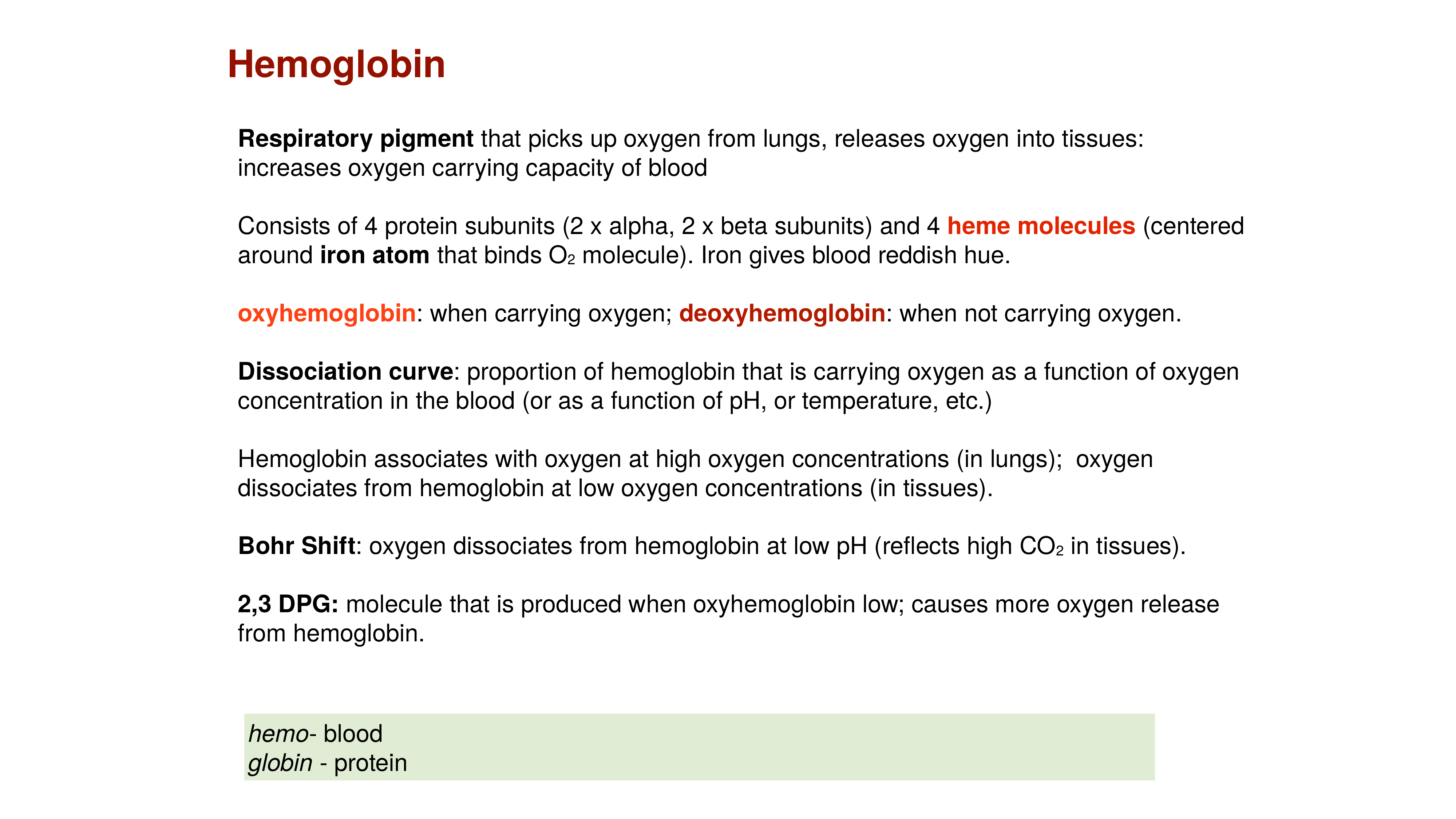

Hemoglobin
Respiratory pigment that picks up oxygen from lungs, releases oxygen into tissues: increases oxygen carrying capacity of blood

Consists of 4 protein subunits (2 x alpha, 2 x beta subunits) and 4 heme molecules (centered around iron atom that binds O2 molecule). Iron gives blood reddish hue.

oxyhemoglobin: when carrying oxygen; deoxyhemoglobin: when not carrying oxygen.

Dissociation curve: proportion of hemoglobin that is carrying oxygen as a function of oxygen concentration in the blood (or as a function of pH, or temperature, etc.)

Hemoglobin associates with oxygen at high oxygen concentrations (in lungs);  oxygen dissociates from hemoglobin at low oxygen concentrations (in tissues).

Bohr Shift: oxygen dissociates from hemoglobin at low pH (reflects high CO2 in tissues).

2,3 DPG: molecule that is produced when oxyhemoglobin low; causes more oxygen release from hemoglobin.
hemo- blood
globin - protein